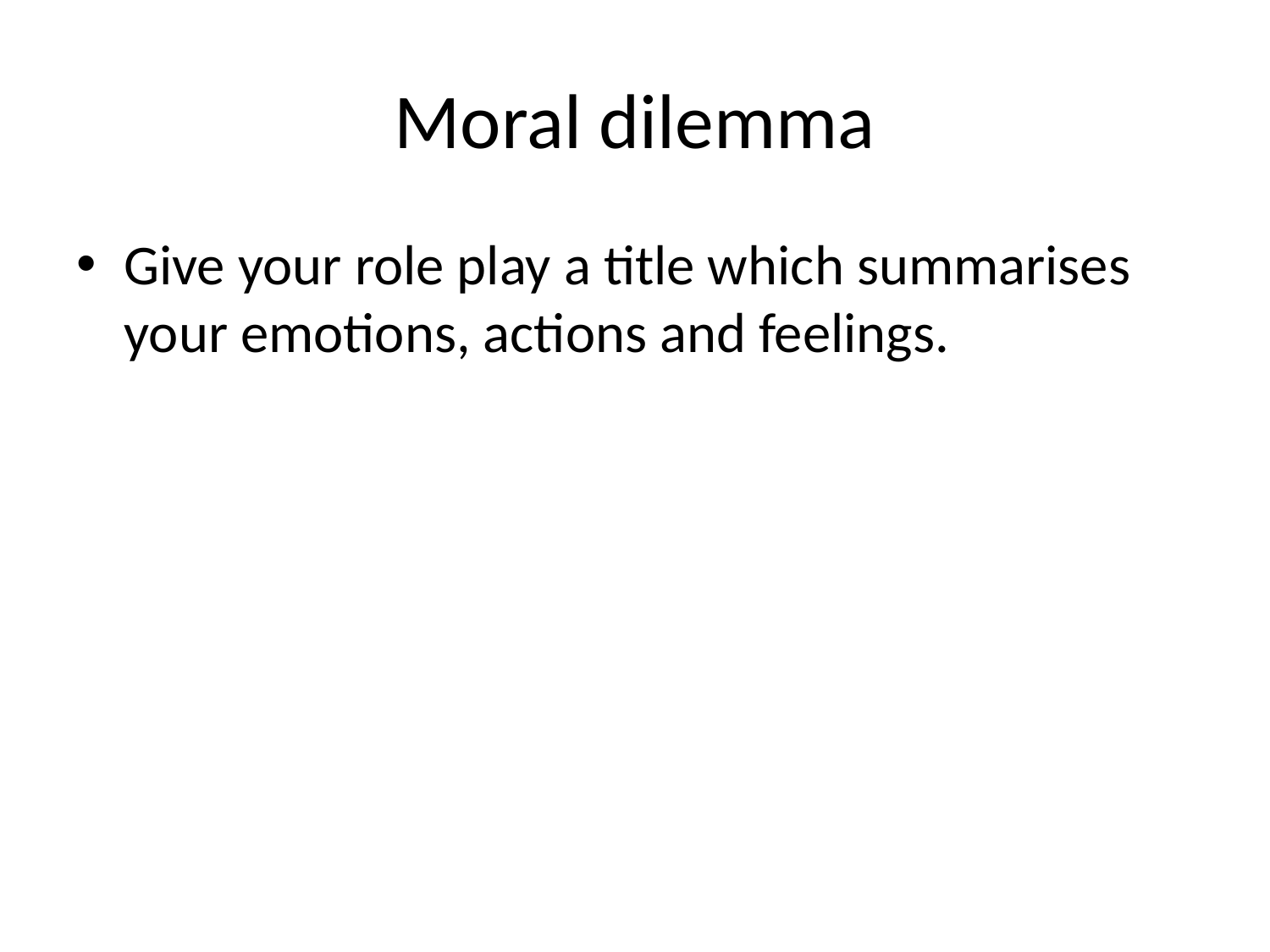

# Moral dilemma
Give your role play a title which summarises your emotions, actions and feelings.